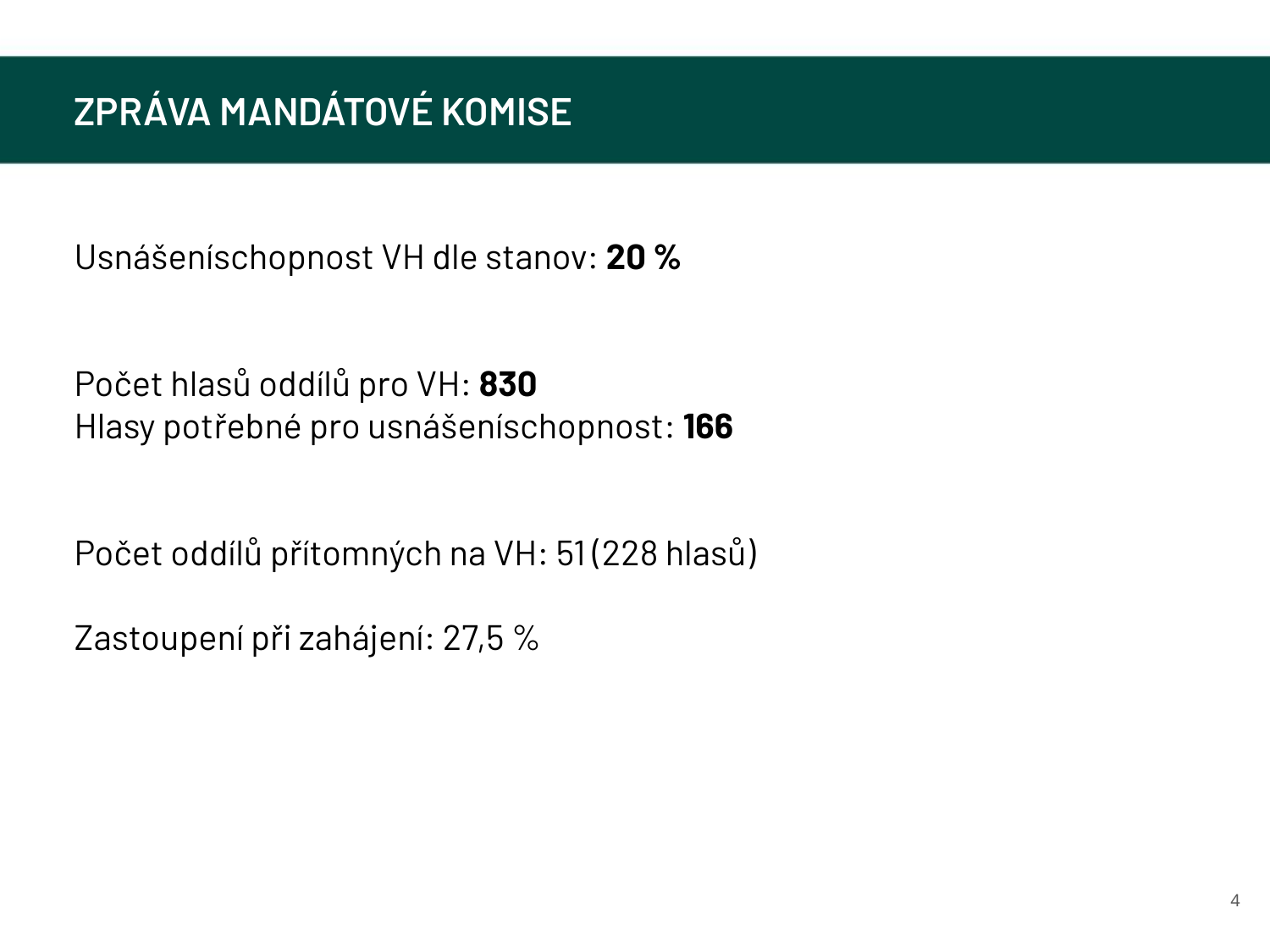

ZPRÁVA MANDÁTOVÉ KOMISE
Usnášeníschopnost VH dle stanov: 20 %

Počet hlasů oddílů pro VH: 830
Hlasy potřebné pro usnášeníschopnost: 166

Počet oddílů přítomných na VH: 51 (228 hlasů)

Zastoupení při zahájení: 27,5 %

4